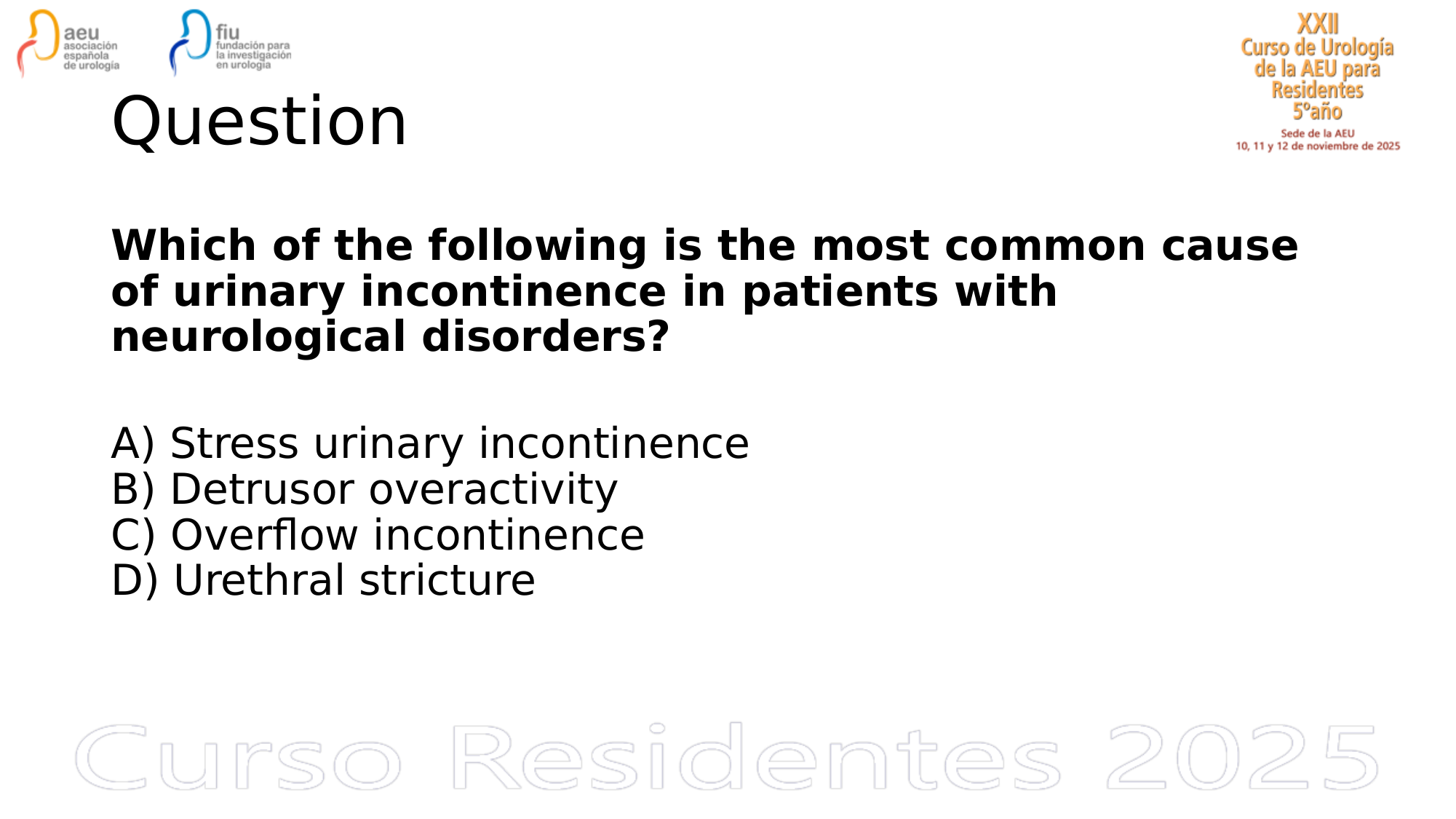

# Question
Which of the following is the most common cause of urinary incontinence in patients with neurological disorders?
A) Stress urinary incontinence
B) Detrusor overactivity
C) Overflow incontinence
D) Urethral stricture